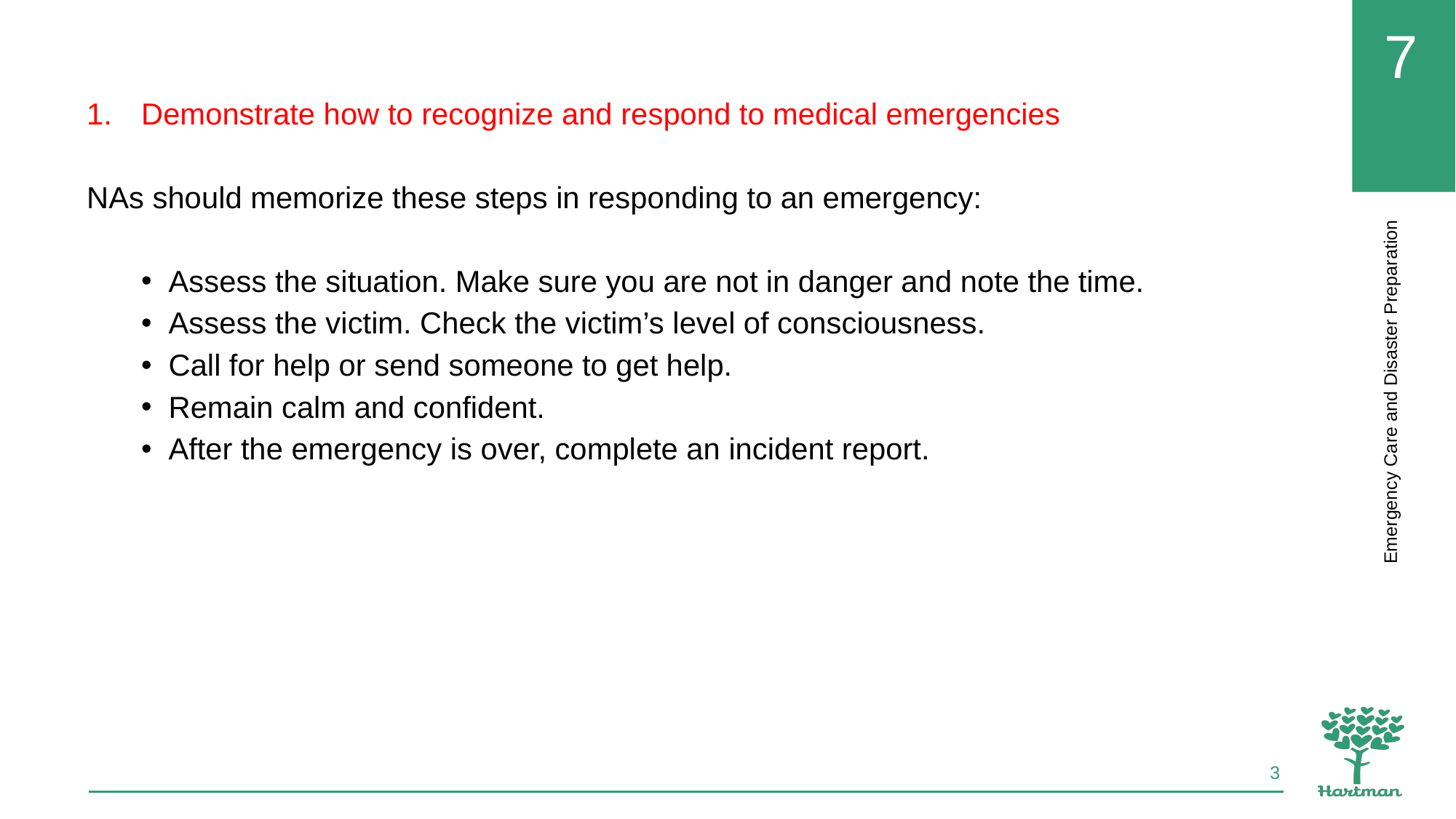

Demonstrate how to recognize and respond to medical emergencies

NAs should memorize these steps in responding to an emergency:

Assess the situation. Make sure you are not in danger and note the time.
Assess the victim. Check the victim’s level of consciousness.
Call for help or send someone to get help.
Remain calm and confident.
After the emergency is over, complete an incident report.
3